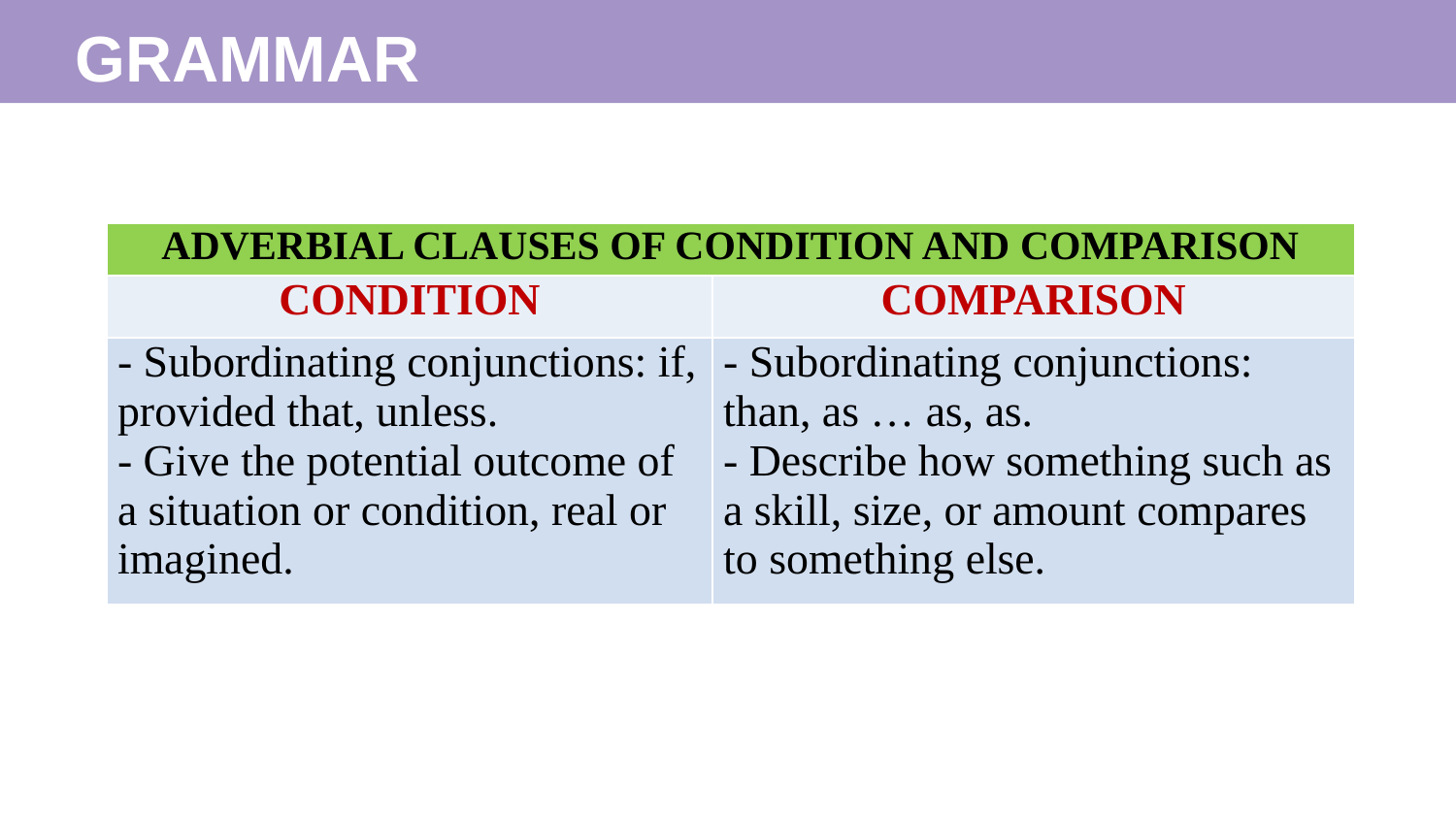

GRAMMAR
| ADVERBIAL CLAUSES OF CONDITION AND COMPARISON |  |
| --- | --- |
| CONDITION | COMPARISON |
| - Subordinating conjunctions: if, provided that, unless. - Give the potential outcome of a situation or condition, real or imagined. | - Subordinating conjunctions: than, as … as, as. - Describe how something such as a skill, size, or amount compares to something else. |